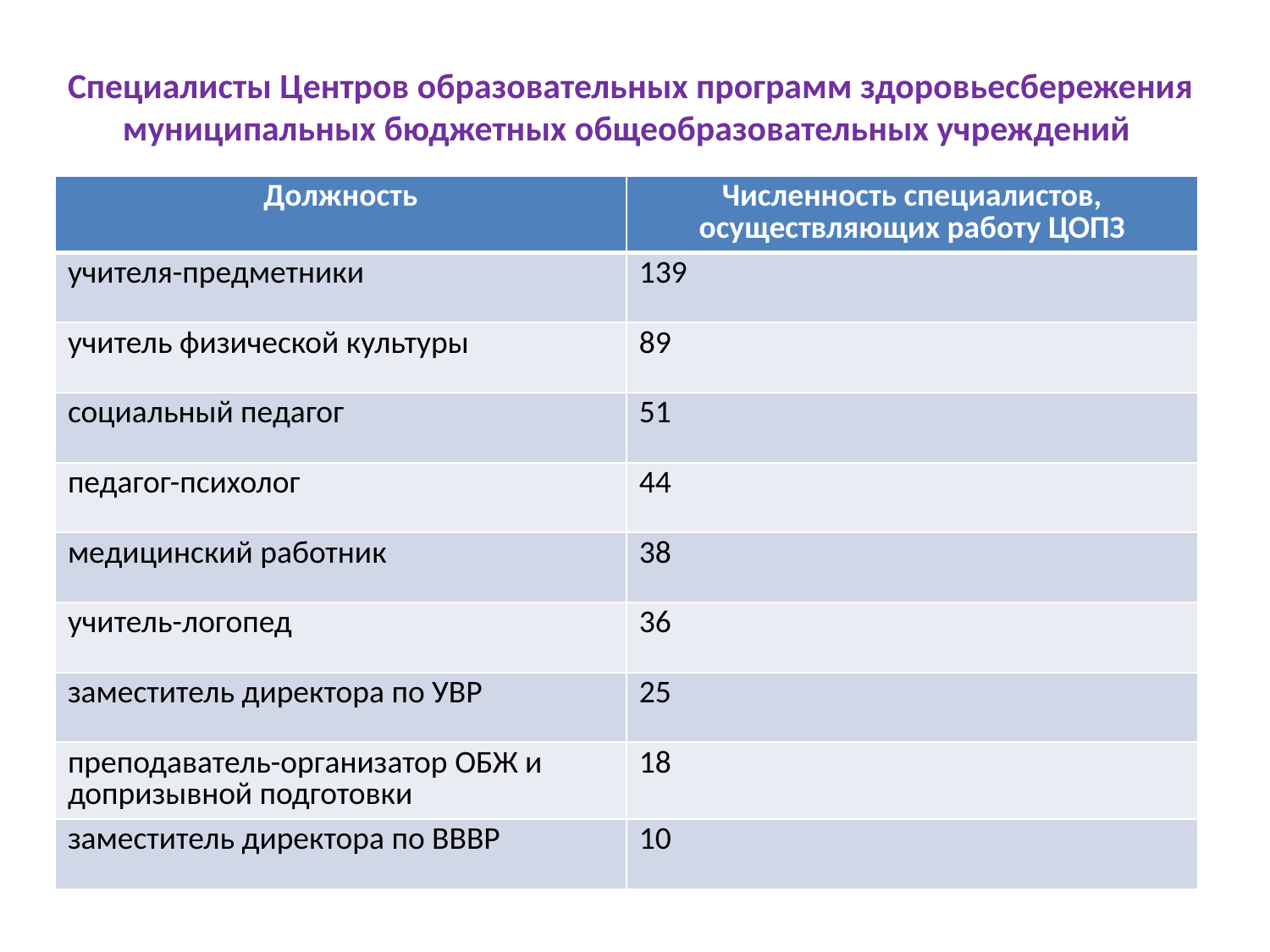

# Специалисты Центров образовательных программ здоровьесбережения муниципальных бюджетных общеобразовательных учреждений
| Должность | Численность специалистов, осуществляющих работу ЦОПЗ |
| --- | --- |
| учителя-предметники | 139 |
| учитель физической культуры | 89 |
| социальный педагог | 51 |
| педагог-психолог | 44 |
| медицинский работник | 38 |
| учитель-логопед | 36 |
| заместитель директора по УВР | 25 |
| преподаватель-организатор ОБЖ и допризывной подготовки | 18 |
| заместитель директора по ВВВР | 10 |